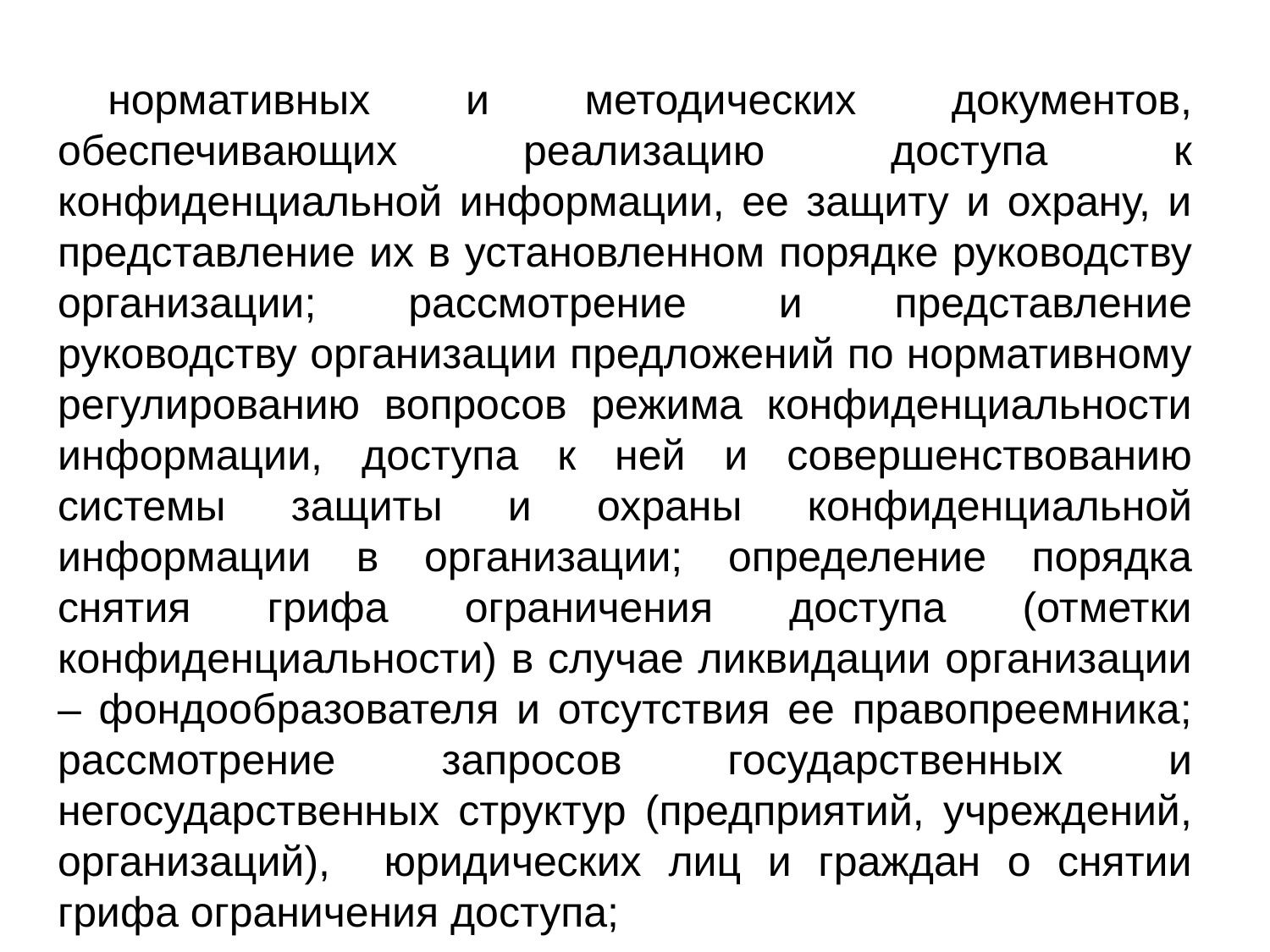

нормативных и методических документов, обеспечивающих реализацию доступа к конфиденциальной информации, ее защиту и охрану, и представление их в установленном порядке руководству организации; рассмотрение и представление руководству организации предложений по нормативному регулированию вопросов режима конфиденциальности информации, доступа к ней и совершенствованию системы защиты и охраны конфиденциальной информации в организации; определение порядка снятия грифа ограничения доступа (отметки конфиденциальности) в случае ликвидации организации – фондообразователя и отсутствия ее правопреемника; рассмотрение запросов государственных и негосударственных структур (предприятий, учреждений, организаций),  юридических лиц и граждан о снятии грифа ограничения доступа;